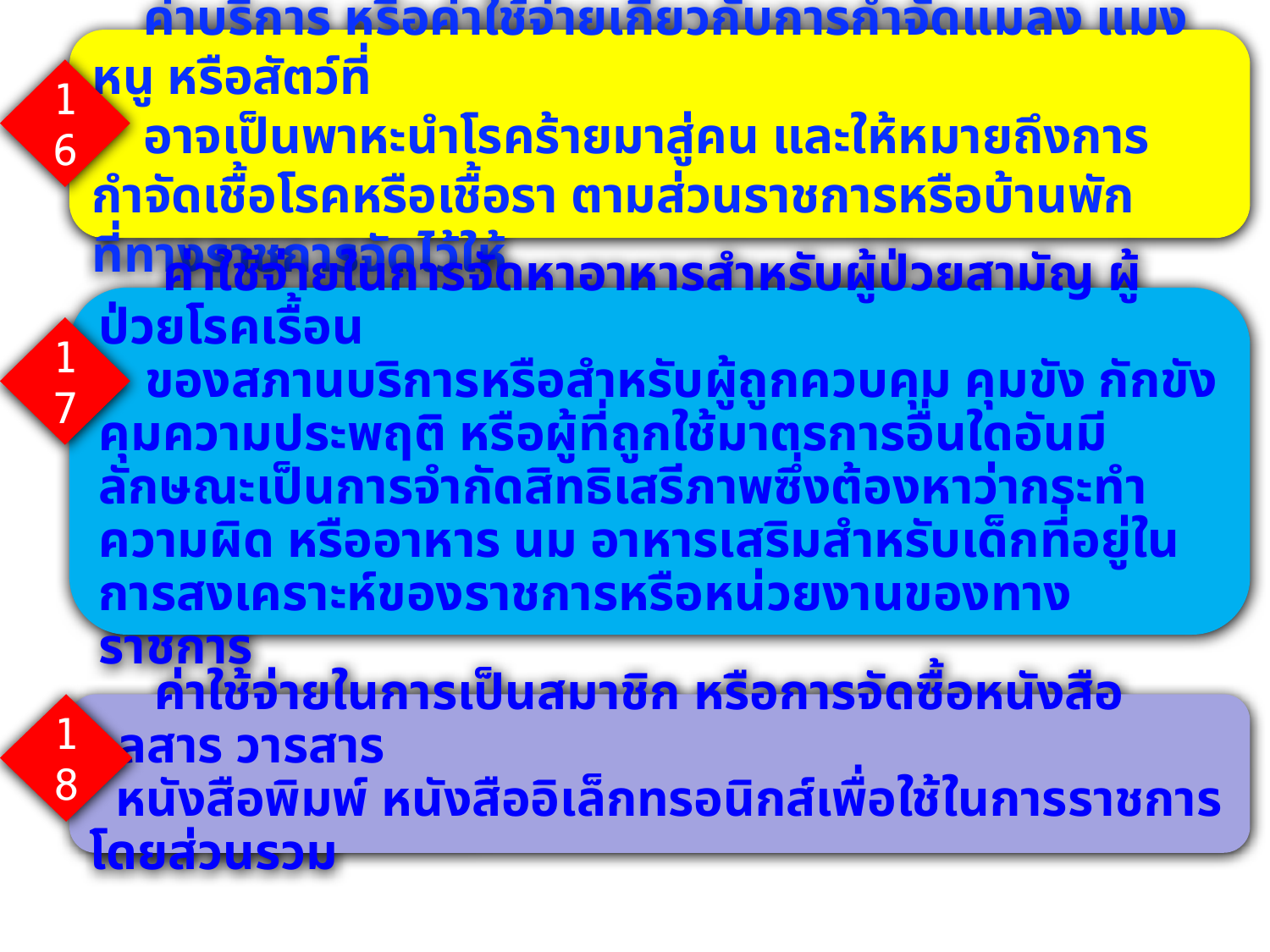

ค่าบริการ หรือค่าใช้จ่ายเกี่ยวกับการกำจัดแมลง แมง หนู หรือสัตว์ที่
    อาจเป็นพาหะนำโรคร้ายมาสู่คน และให้หมายถึงการกำจัดเชื้อโรคหรือเชื้อรา ตามส่วนราชการหรือบ้านพักที่ทางราชการจัดไว้ให้
16
     ค่าใช้จ่ายในการจัดหาอาหารสำหรับผู้ป่วยสามัญ ผู้ป่วยโรคเรื้อน
    ของสภานบริการหรือสำหรับผู้ถูกควบคุม คุมขัง กักขัง คุมความประพฤติ หรือผู้ที่ถูกใช้มาตรการอื่นใดอันมีลักษณะเป็นการจำกัดสิทธิเสรีภาพซึ่งต้องหาว่ากระทำความผิด หรืออาหาร นม อาหารเสริมสำหรับเด็กที่อยู่ในการสงเคราะห์ของราชการหรือหน่วยงานของทางราชการ
17
18
     ค่าใช้จ่ายในการเป็นสมาชิก หรือการจัดซื้อหนังสือ จุลสาร วารสาร
  หนังสือพิมพ์ หนังสืออิเล็กทรอนิกส์เพื่อใช้ในการราชการโดยส่วนรวม